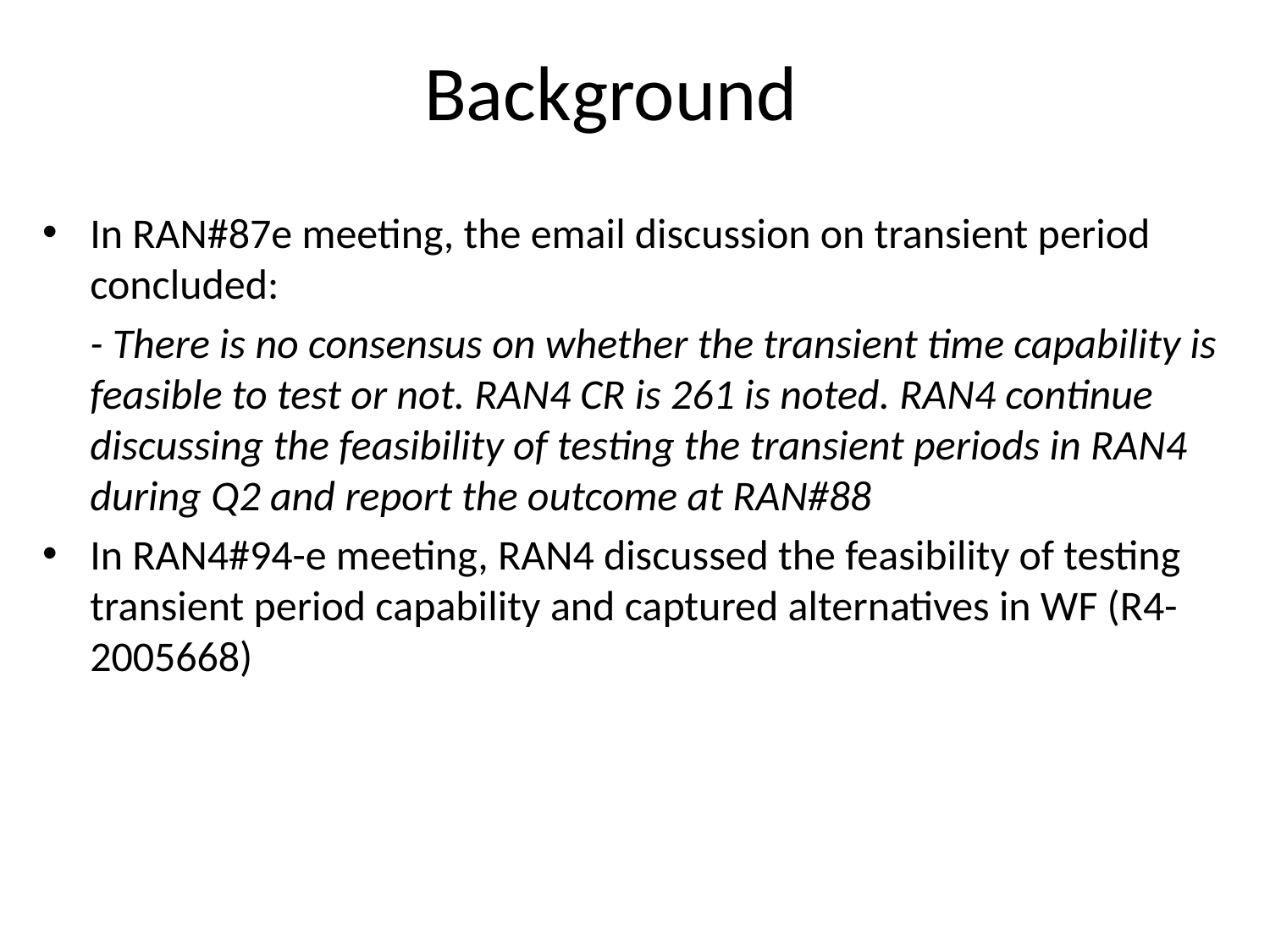

# Background

In RAN#87e meeting, the email discussion on transient period concluded:
	- There is no consensus on whether the transient time capability is feasible to test or not. RAN4 CR is 261 is noted. RAN4 continue discussing the feasibility of testing the transient periods in RAN4 during Q2 and report the outcome at RAN#88
In RAN4#94-e meeting, RAN4 discussed the feasibility of testing transient period capability and captured alternatives in WF (R4-2005668)